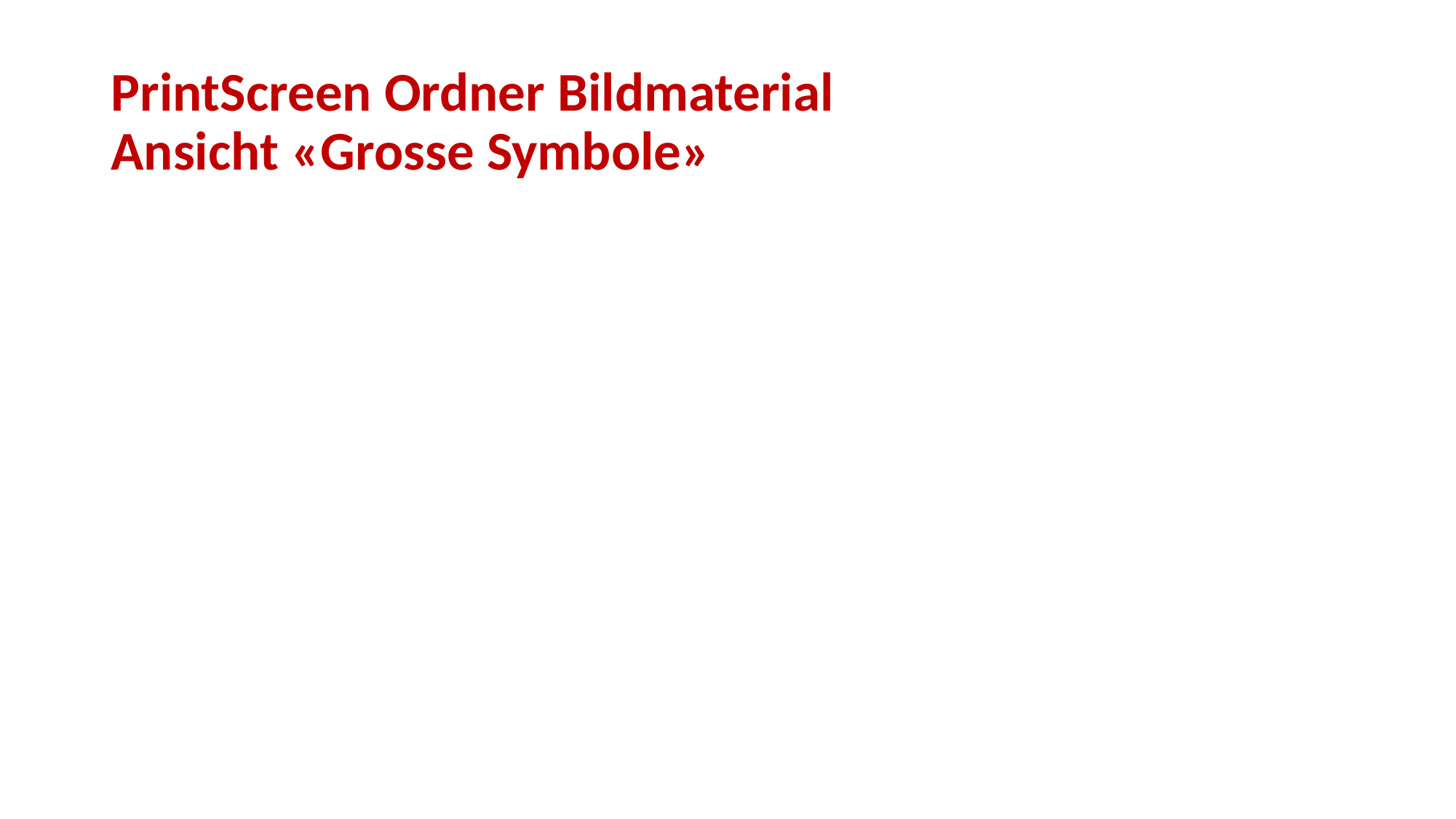

# PrintScreen Ordner Bildmaterial Ansicht «Grosse Symbole»